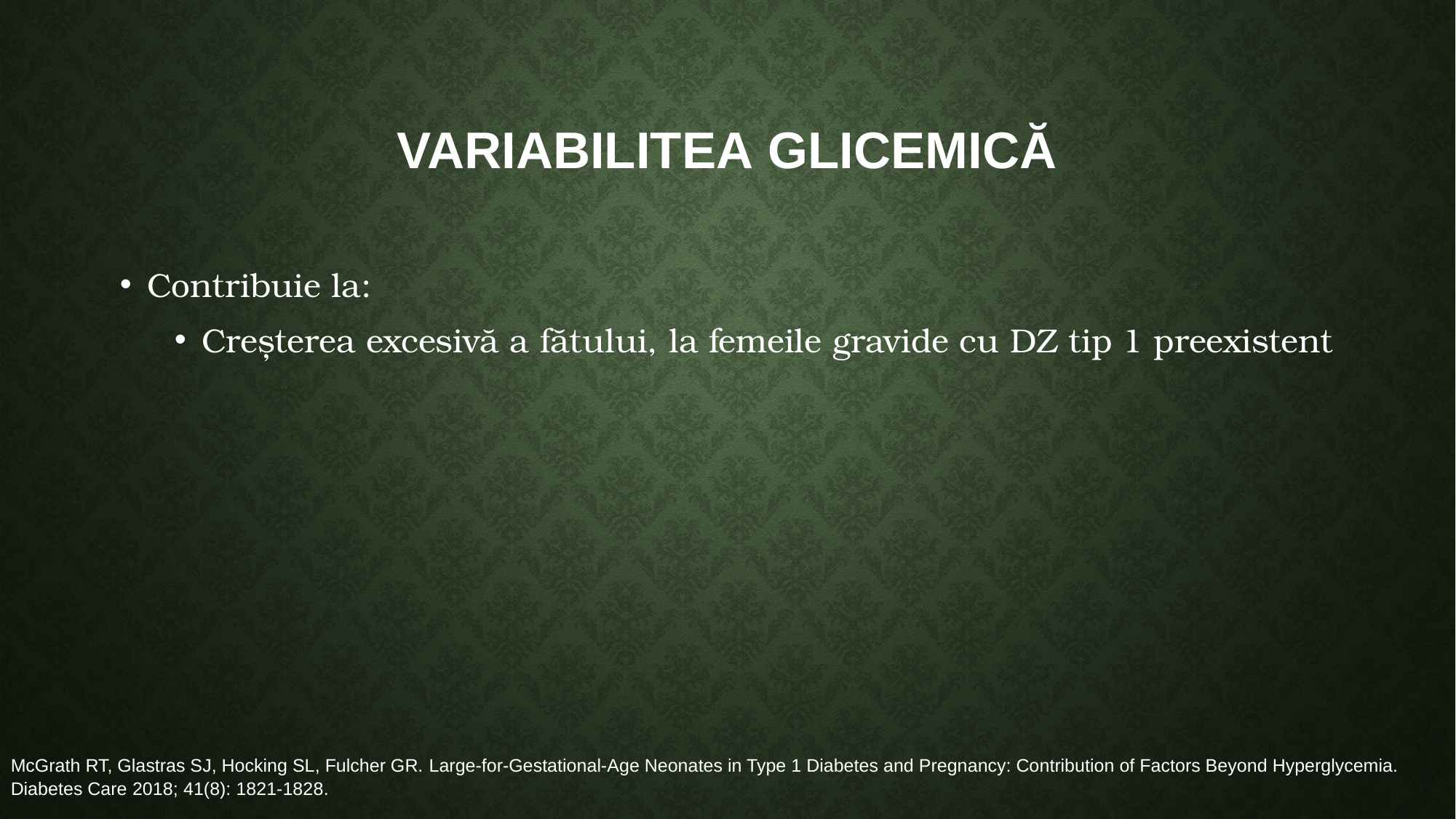

# variabilitea glicemică
Contribuie la:
Creșterea excesivă a fătului, la femeile gravide cu DZ tip 1 preexistent
McGrath RT, Glastras SJ, Hocking SL, Fulcher GR. Large-for-Gestational-Age Neonates in Type 1 Diabetes and Pregnancy: Contribution of Factors Beyond Hyperglycemia. Diabetes Care 2018; 41(8): 1821-1828.